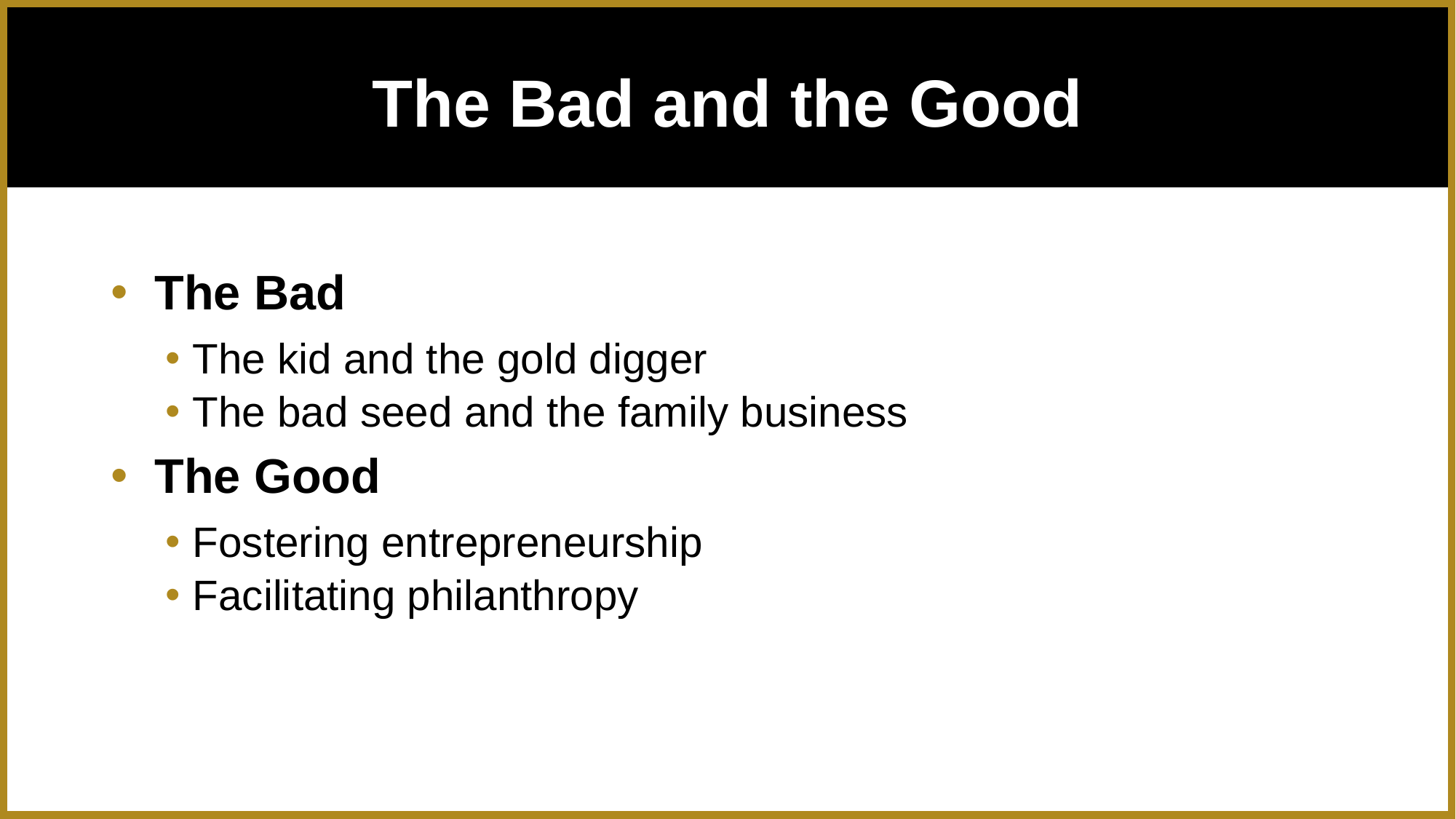

# The Bad and the Good
The Bad
The kid and the gold digger
The bad seed and the family business
The Good
Fostering entrepreneurship
Facilitating philanthropy